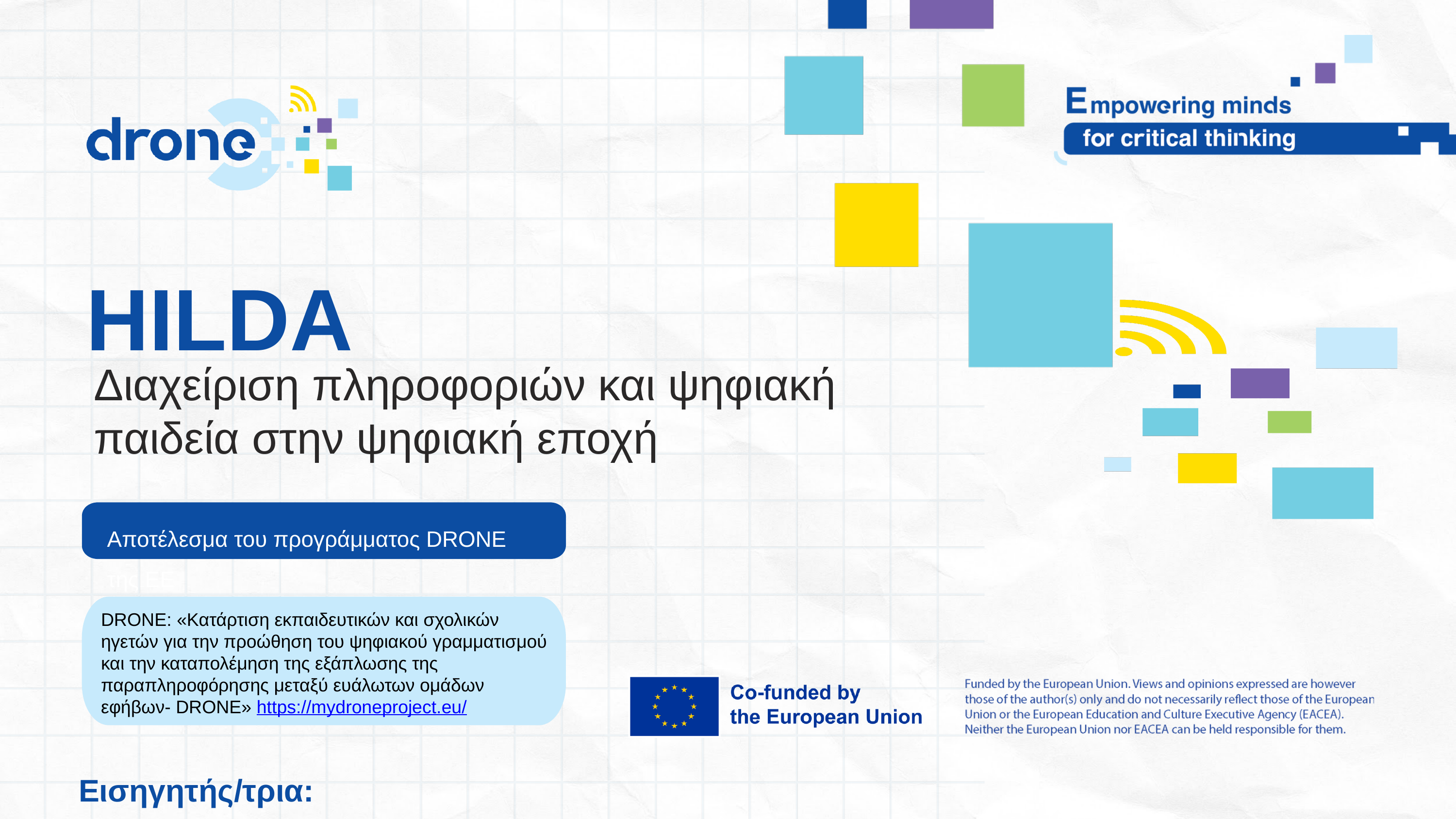

HILDA
Διαχείριση πληροφοριών και ψηφιακή παιδεία στην ψηφιακή εποχή

Αποτέλεσμα του προγράμματος DRONE της ΕΕ

DRONE: «Κατάρτιση εκπαιδευτικών και σχολικών ηγετών για την προώθηση του ψηφιακού γραμματισμού
και την καταπολέμηση της εξάπλωσης της
παραπληροφόρησης μεταξύ ευάλωτων ομάδων εφήβων- DRONE» https://mydroneproject.eu/

Εισηγητής/τρια: